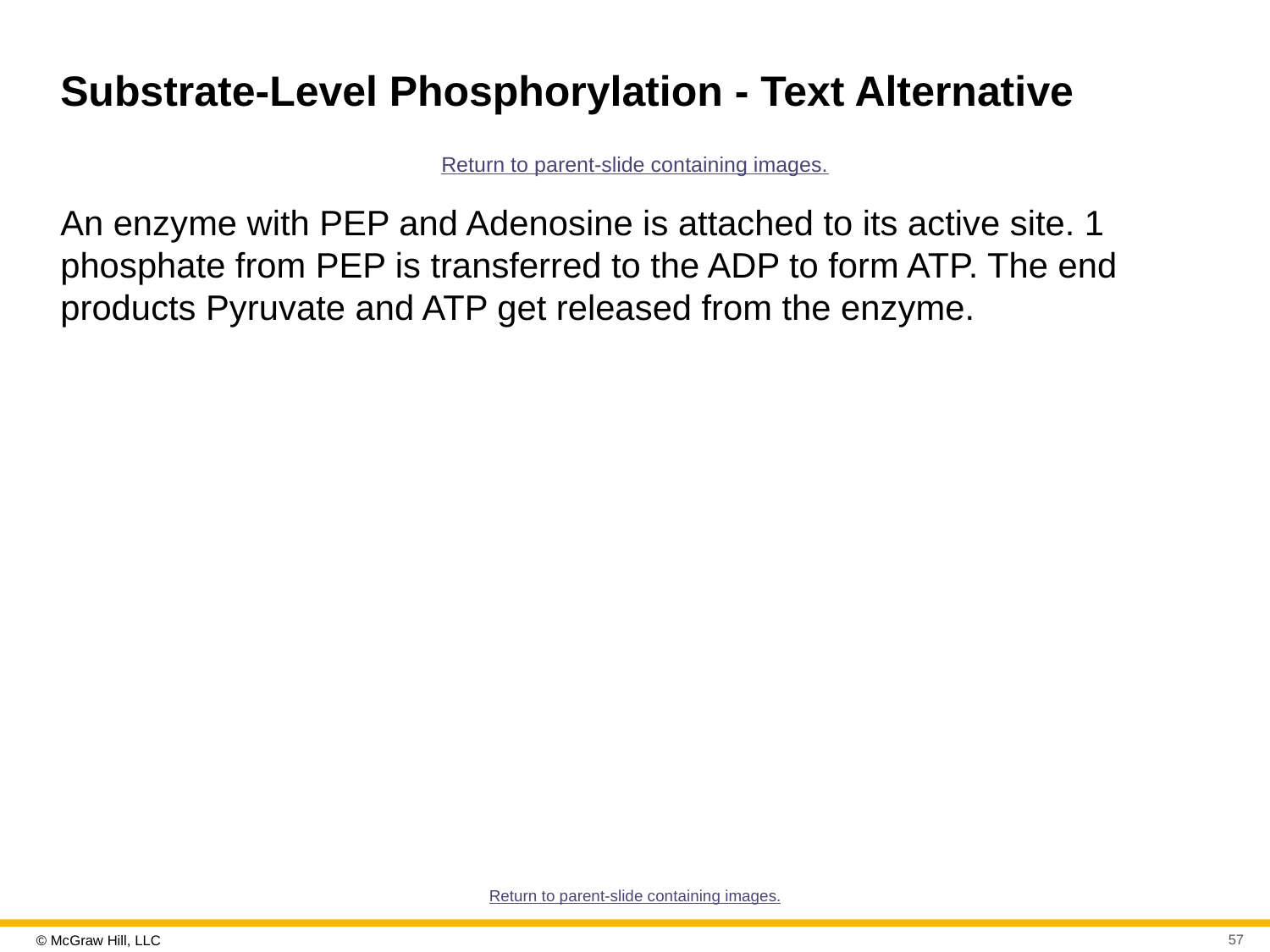

# Substrate-Level Phosphorylation - Text Alternative
Return to parent-slide containing images.
An enzyme with PEP and Adenosine is attached to its active site. 1 phosphate from PEP is transferred to the ADP to form ATP. The end products Pyruvate and ATP get released from the enzyme.
Return to parent-slide containing images.
57